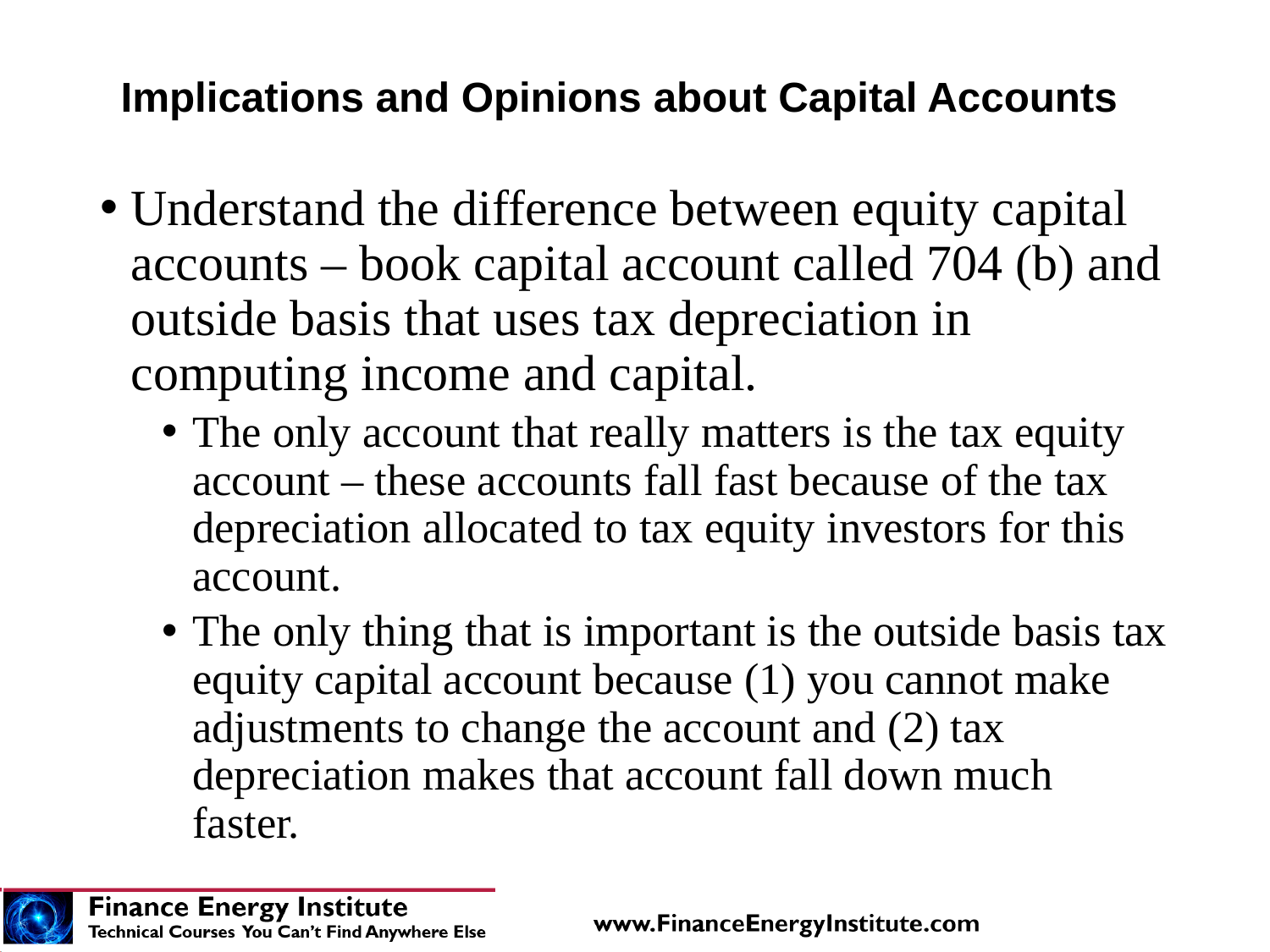

# Implications and Opinions about Capital Accounts
Understand the difference between equity capital accounts – book capital account called 704 (b) and outside basis that uses tax depreciation in computing income and capital.
The only account that really matters is the tax equity account – these accounts fall fast because of the tax depreciation allocated to tax equity investors for this account.
The only thing that is important is the outside basis tax equity capital account because (1) you cannot make adjustments to change the account and (2) tax depreciation makes that account fall down much faster.